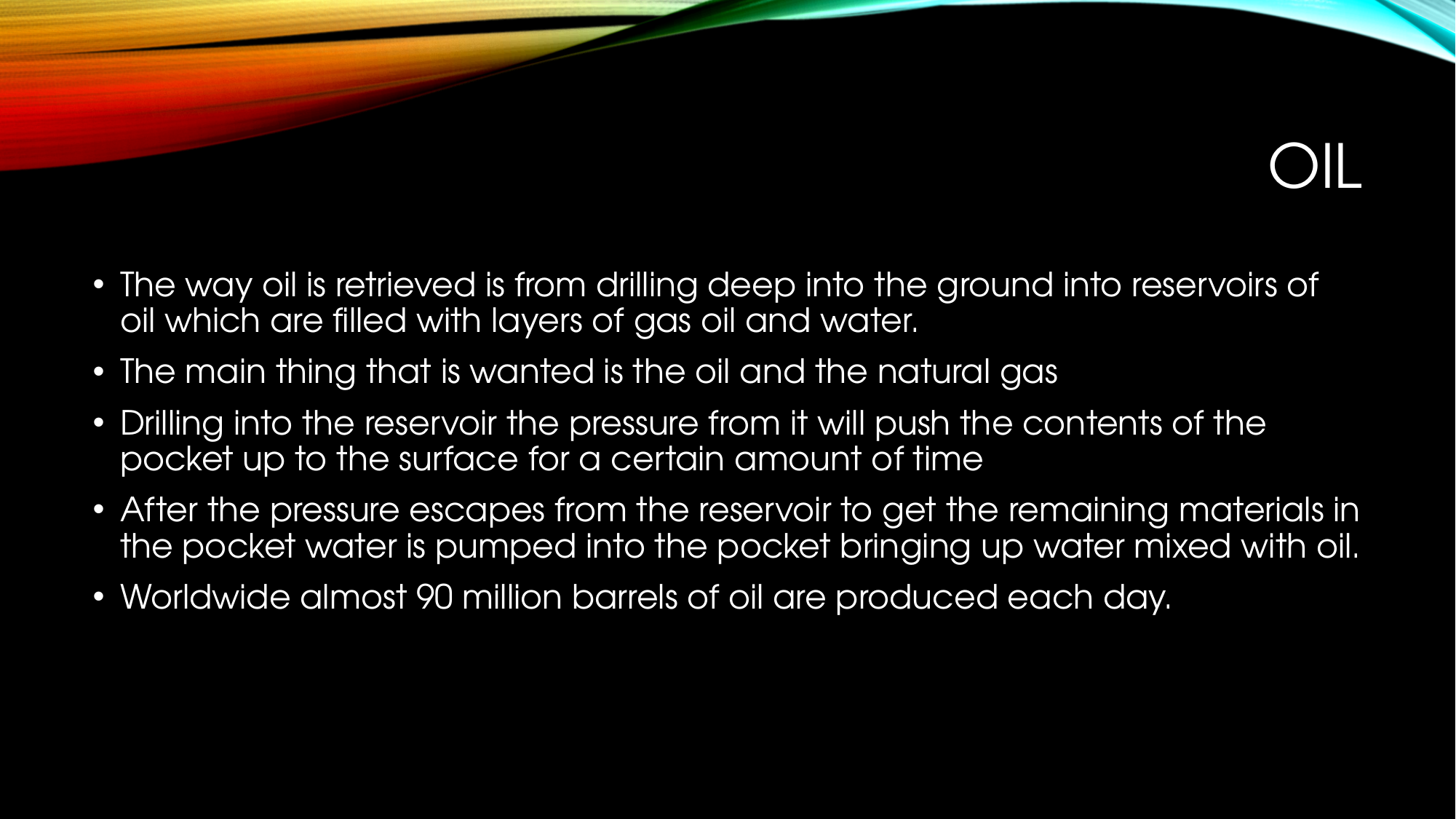

# Oil
The way oil is retrieved is from drilling deep into the ground into reservoirs of oil which are filled with layers of gas oil and water.
The main thing that is wanted is the oil and the natural gas
Drilling into the reservoir the pressure from it will push the contents of the pocket up to the surface for a certain amount of time
After the pressure escapes from the reservoir to get the remaining materials in the pocket water is pumped into the pocket bringing up water mixed with oil.
Worldwide almost 90 million barrels of oil are produced each day.